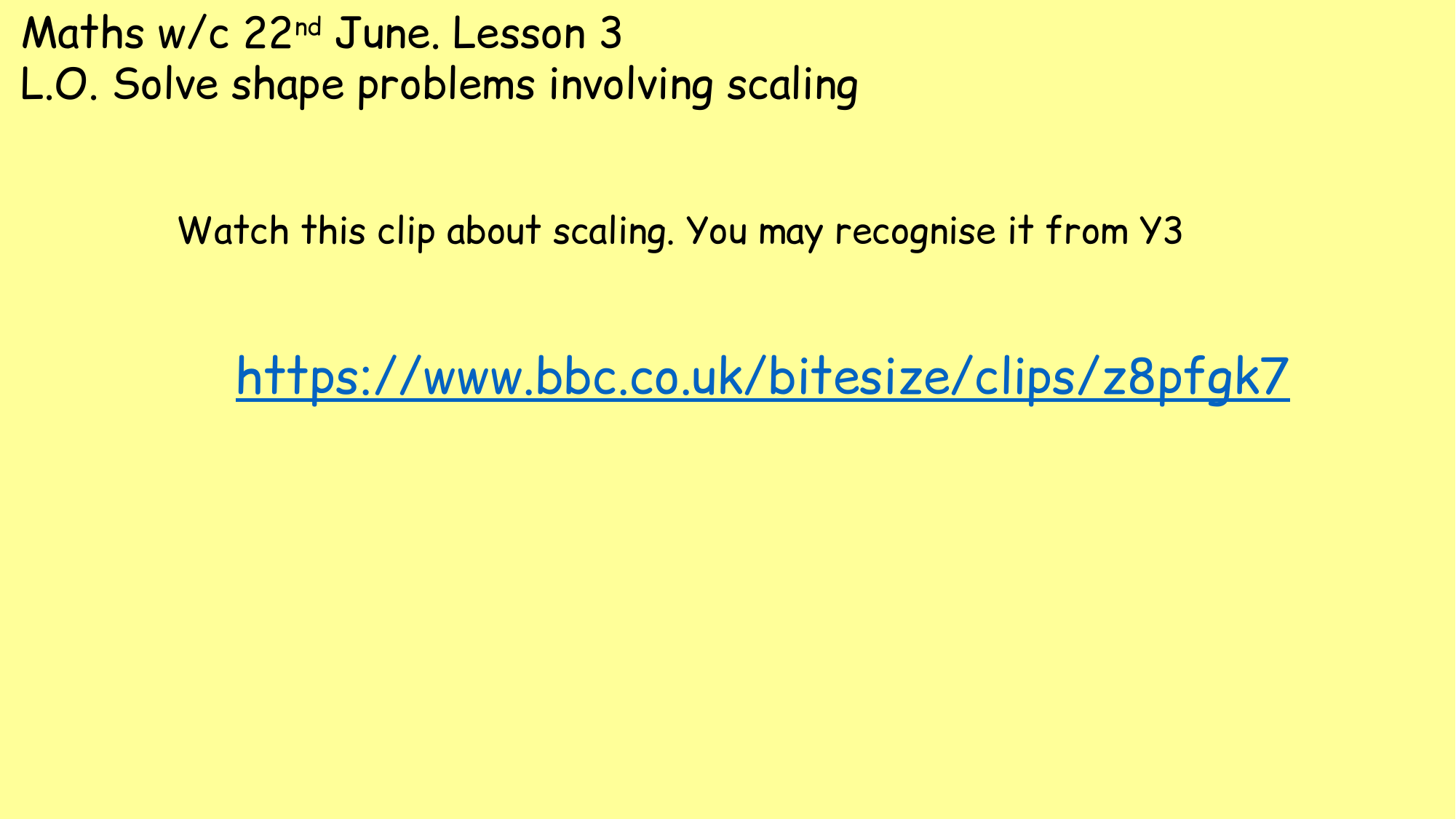

Maths w/c 22nd June. Lesson 3
L.O. Solve shape problems involving scaling
Watch this clip about scaling. You may recognise it from Y3
https://www.bbc.co.uk/bitesize/clips/z8pfgk7